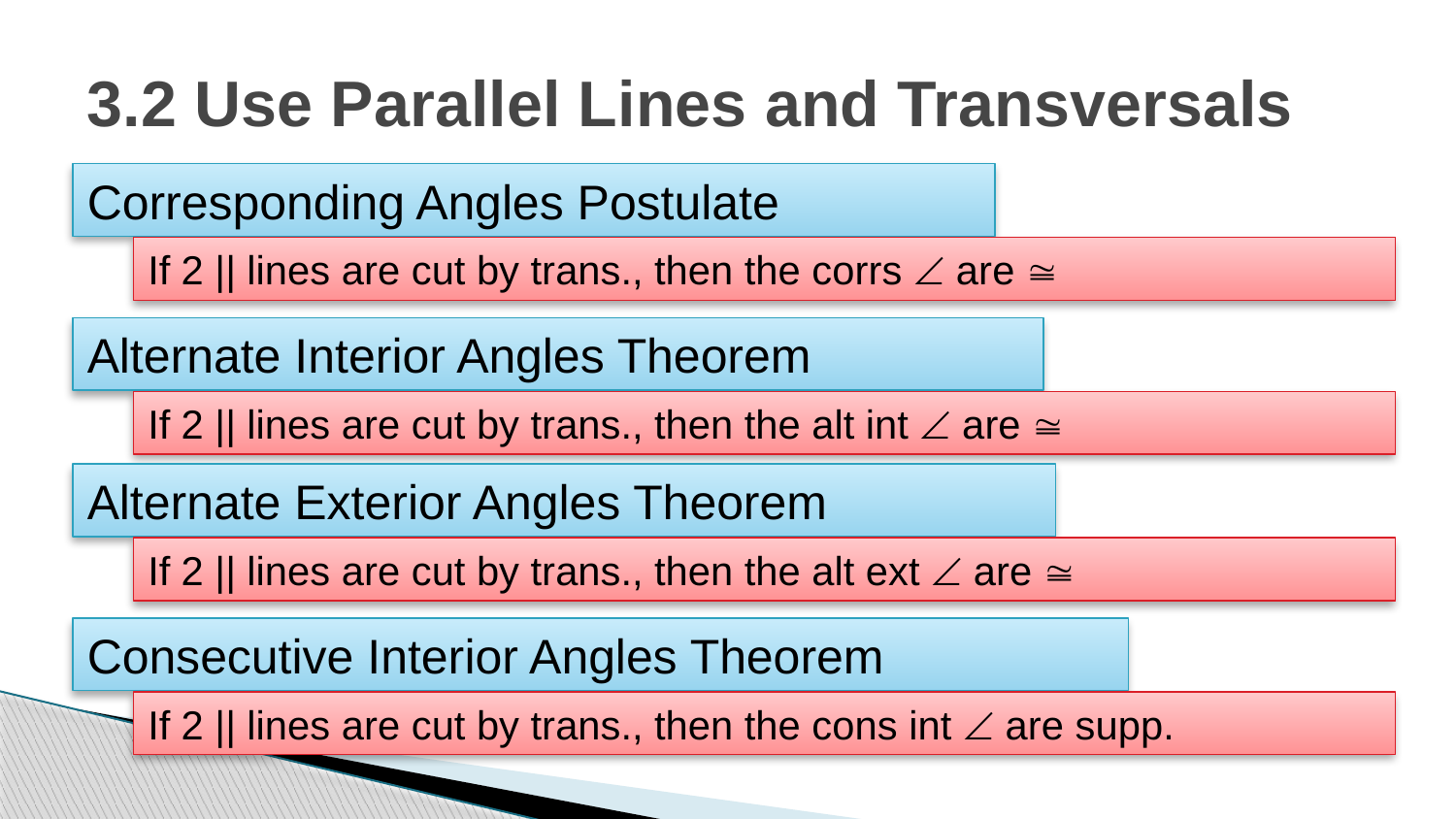

# 3.2 Use Parallel Lines and Transversals
Corresponding Angles Postulate
If 2 || lines are cut by trans., then the corrs ∠ are ≅
Alternate Interior Angles Theorem
If 2 || lines are cut by trans., then the alt int ∠ are ≅
Alternate Exterior Angles Theorem
If 2 || lines are cut by trans., then the alt ext ∠ are ≅
Consecutive Interior Angles Theorem
If 2 || lines are cut by trans., then the cons int ∠ are supp.